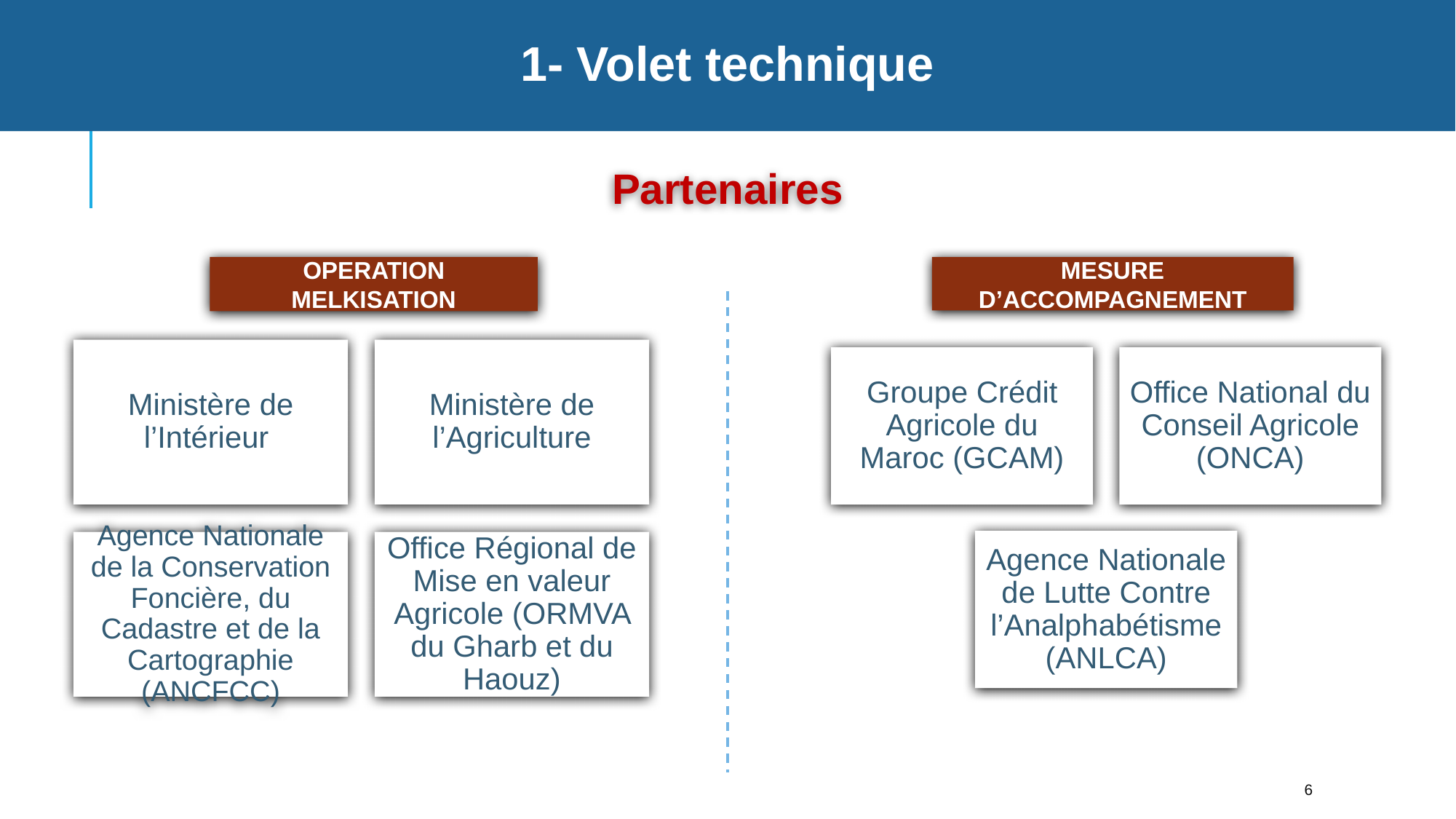

6
1- Volet technique
Partenaires
OPERATION MELKISATION
MESURE D’ACCOMPAGNEMENT
Groupe Crédit Agricole du Maroc (GCAM)
Office National du Conseil Agricole (ONCA)
Agence Nationale de Lutte Contre l’Analphabétisme (ANLCA)
Ministère de l’Intérieur
Ministère de l’Agriculture
Agence Nationale de la Conservation Foncière, du Cadastre et de la Cartographie (ANCFCC)
Office Régional de Mise en valeur Agricole (ORMVA du Gharb et du Haouz)